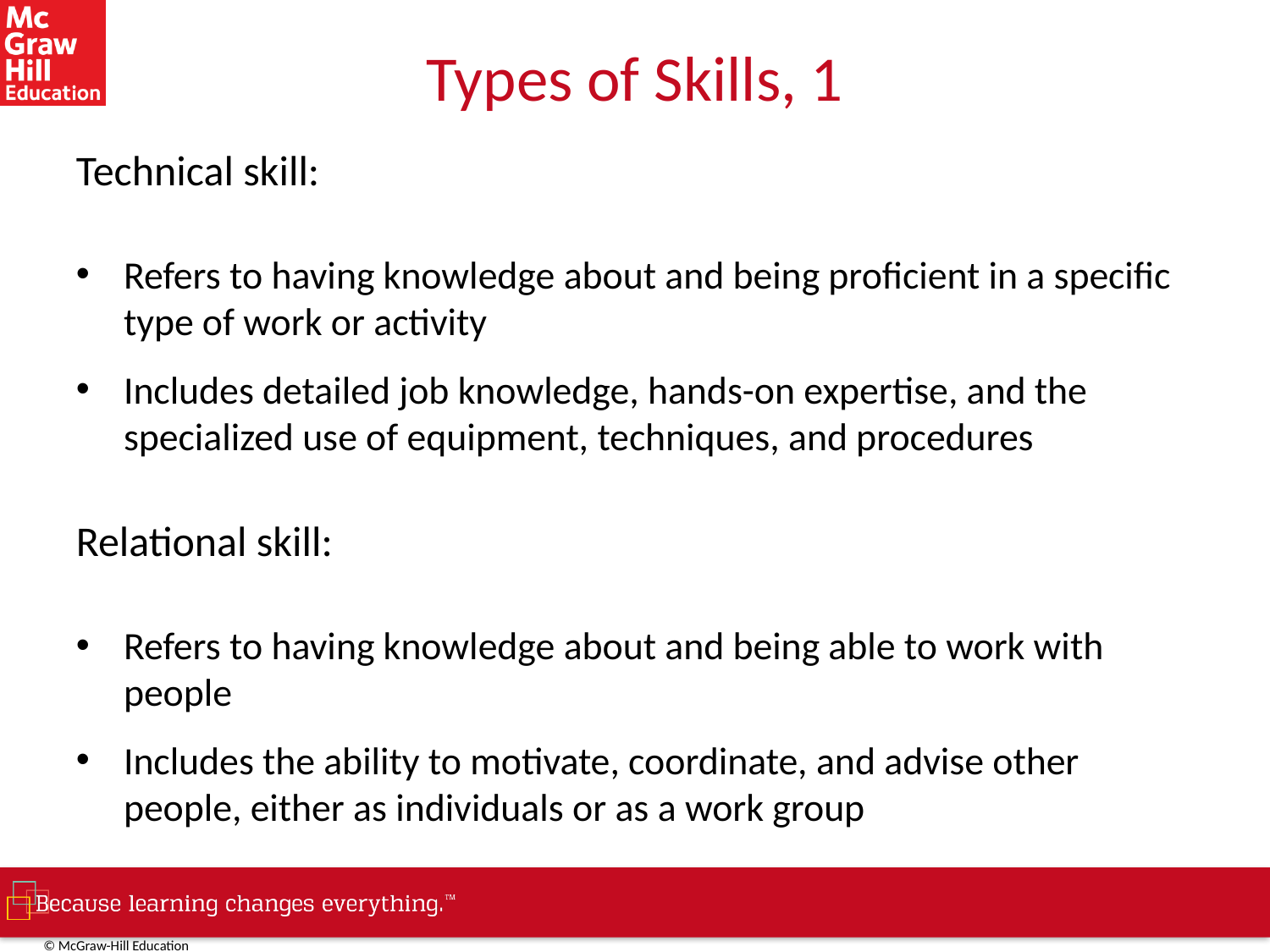

# Types of Skills, 1
Technical skill:

Refers to having knowledge about and being proficient in a specific type of work or activity
Includes detailed job knowledge, hands-on expertise, and the specialized use of equipment, techniques, and procedures

Relational skill:

Refers to having knowledge about and being able to work with people
Includes the ability to motivate, coordinate, and advise other people, either as individuals or as a work group